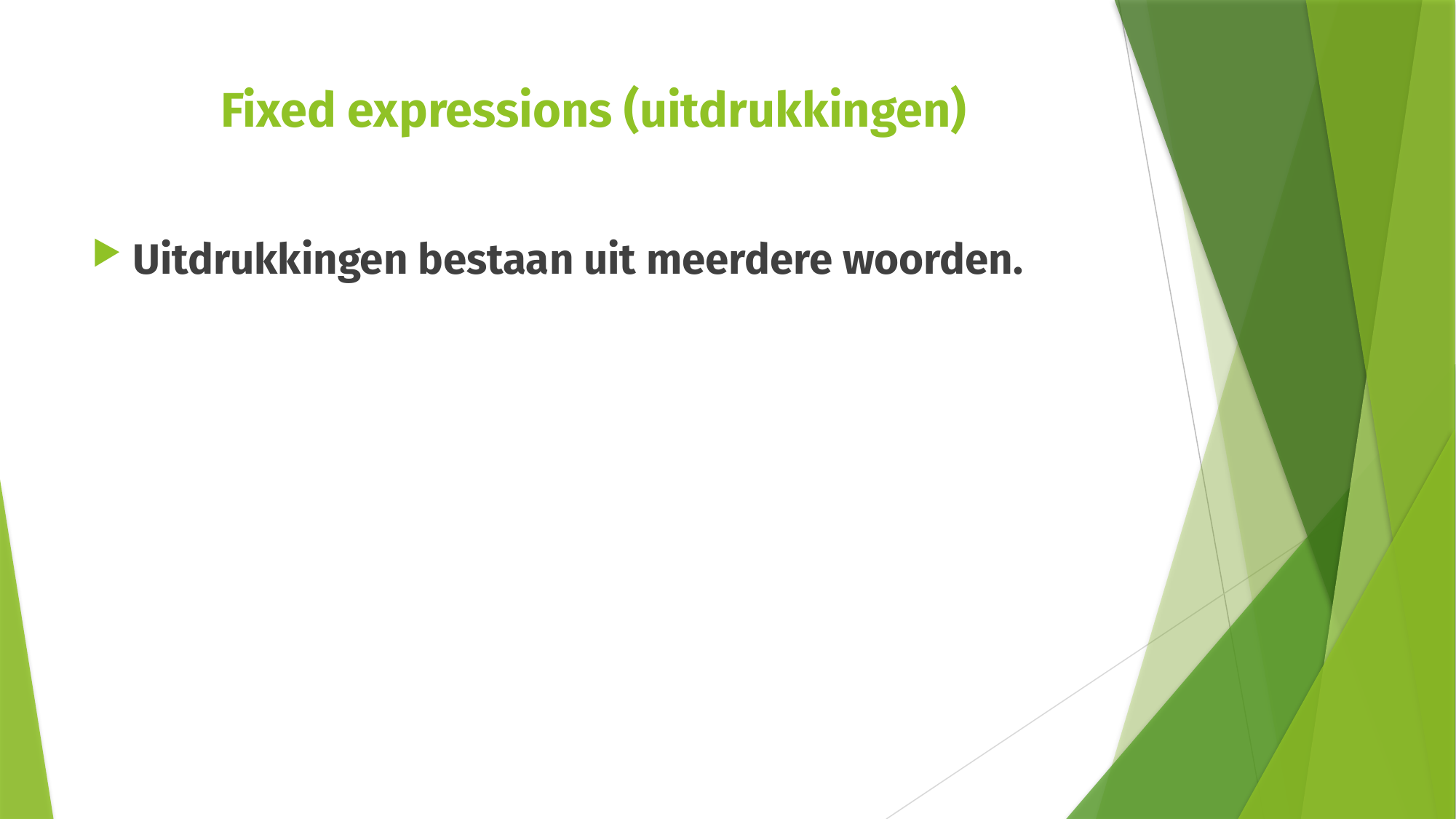

# Fixed expressions (uitdrukkingen)
Uitdrukkingen bestaan uit meerdere woorden.